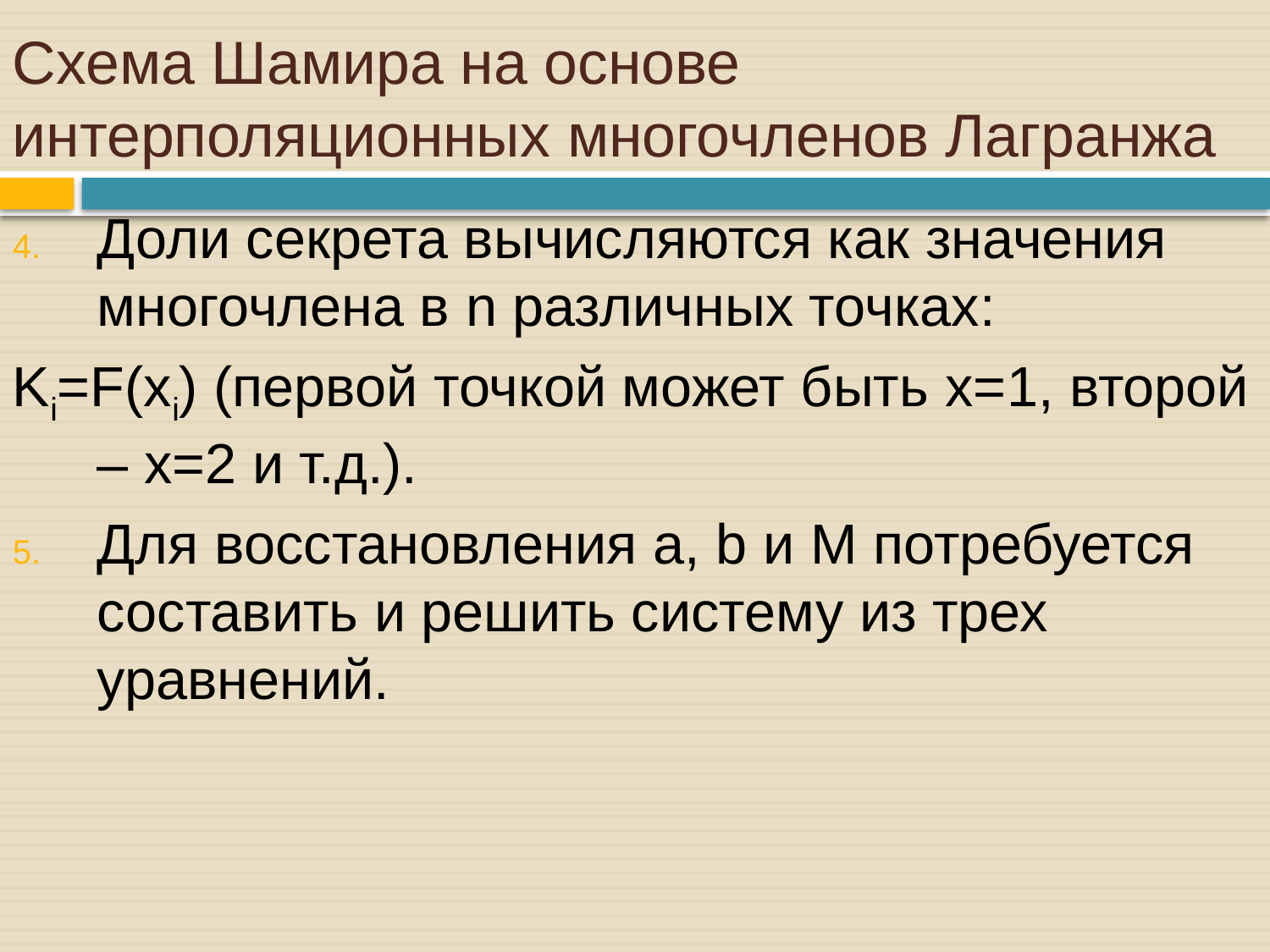

# Схема Шамира на основе интерполяционных многочленов Лагранжа
Доли секрета вычисляются как значения многочлена в n различных точках:
Ki=F(xi) (первой точкой может быть x=1, второй – x=2 и т.д.).
Для восстановления a, b и M потребуется составить и решить систему из трех уравнений.